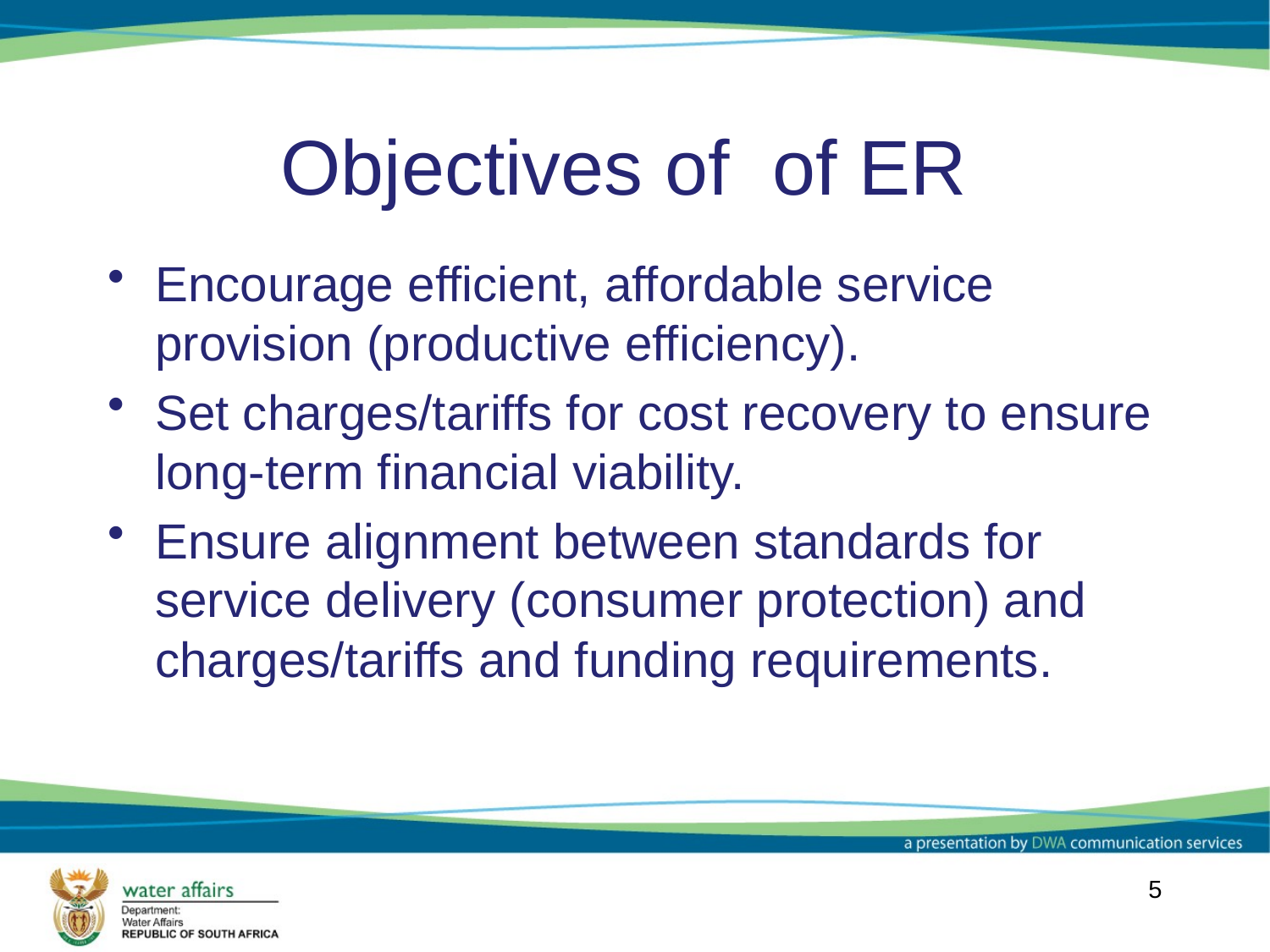

# Objectives of  of ER
Encourage efficient, affordable service provision (productive efficiency).
Set charges/tariffs for cost recovery to ensure long-term financial viability.
Ensure alignment between standards for service delivery (consumer protection) and charges/tariffs and funding requirements.

5